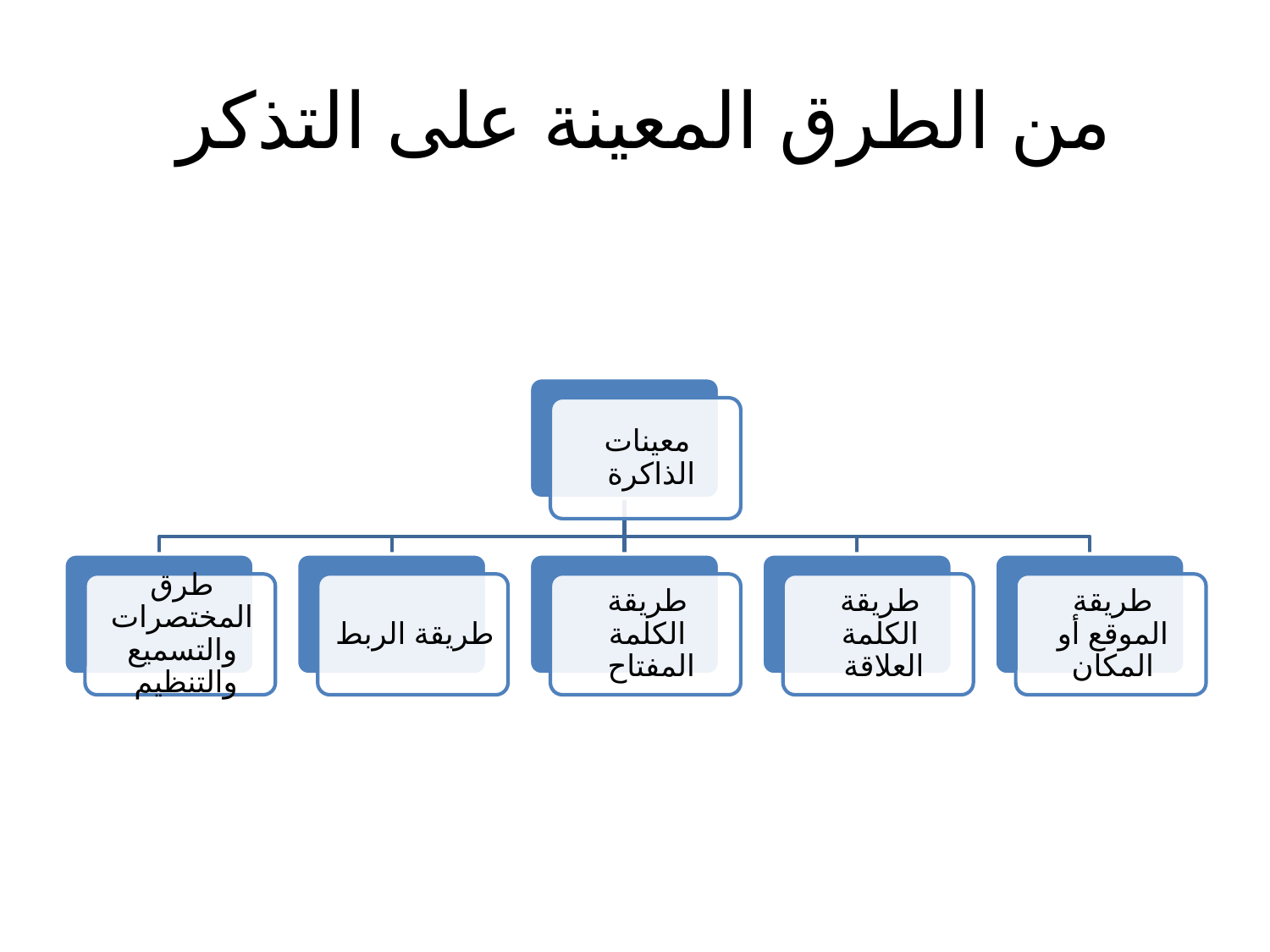

# من الطرق المعينة على التذكر
معينات الذاكرة
طرق المختصرات والتسميع والتنظيم
طريقة الربط
طريقة الكلمة المفتاح
طريقة الكلمة العلاقة
طريقة الموقع أو المكان